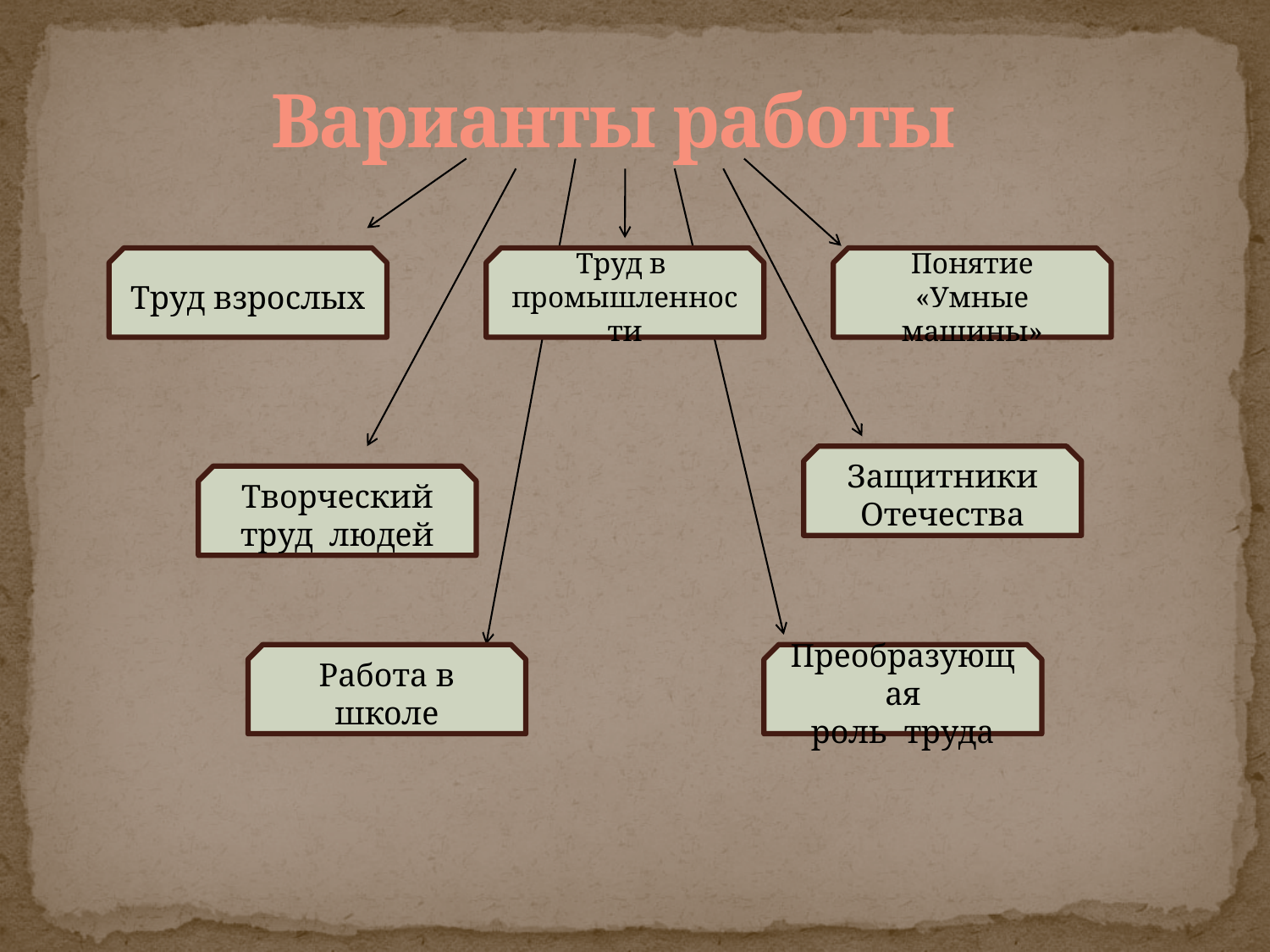

# Варианты работы
Труд взрослых
Труд в
промышленности
Понятие
«Умные машины»
Защитники Отечества
Творческий труд  людей
Работа в школе
Преобразующая
роль  труда